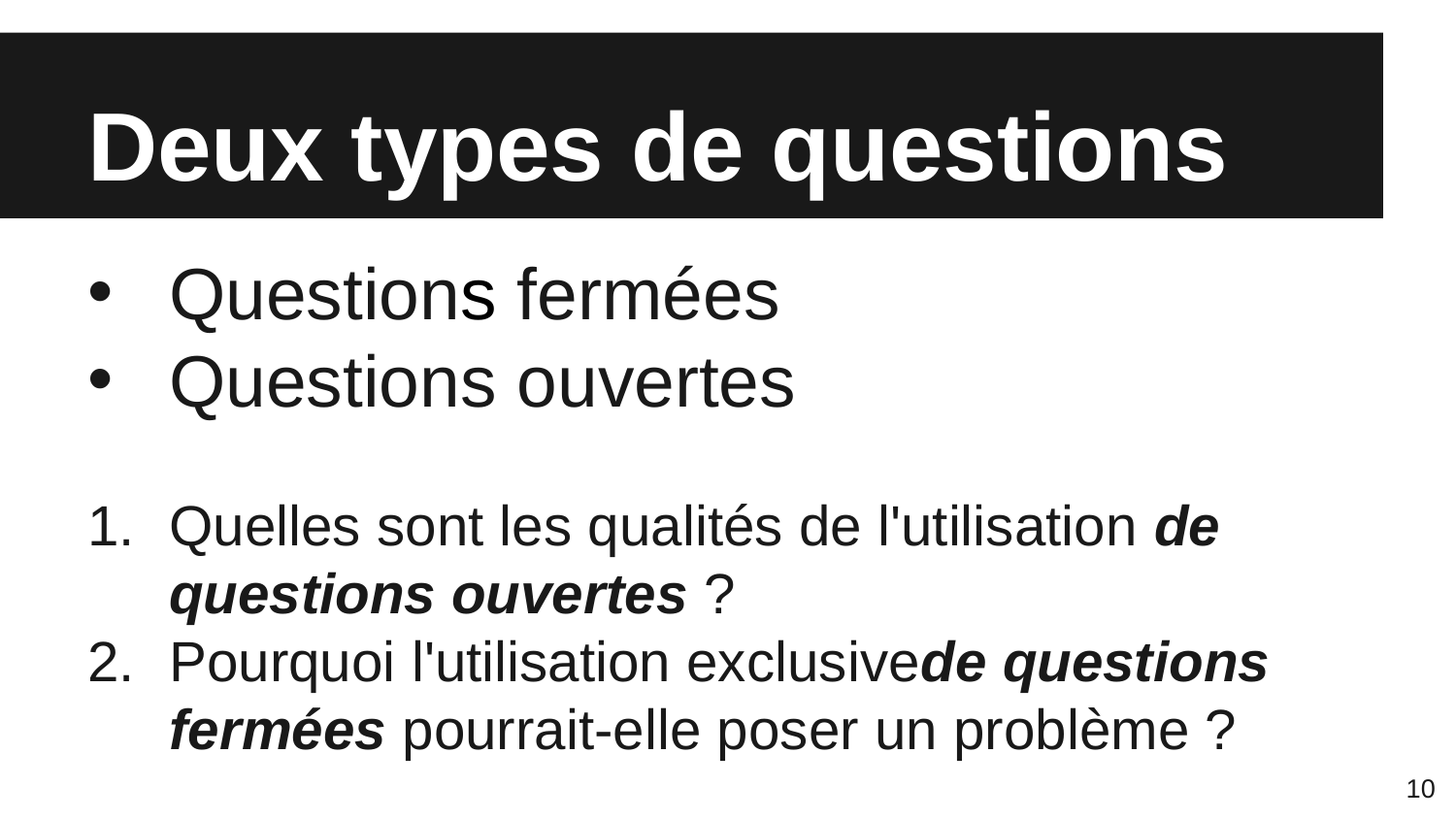

# Deux types de questions
Questions fermées
Questions ouvertes

Quelles sont les qualités de l'utilisation de questions ouvertes ?
Pourquoi l'utilisation exclusivede questions fermées pourrait-elle poser un problème ?
10